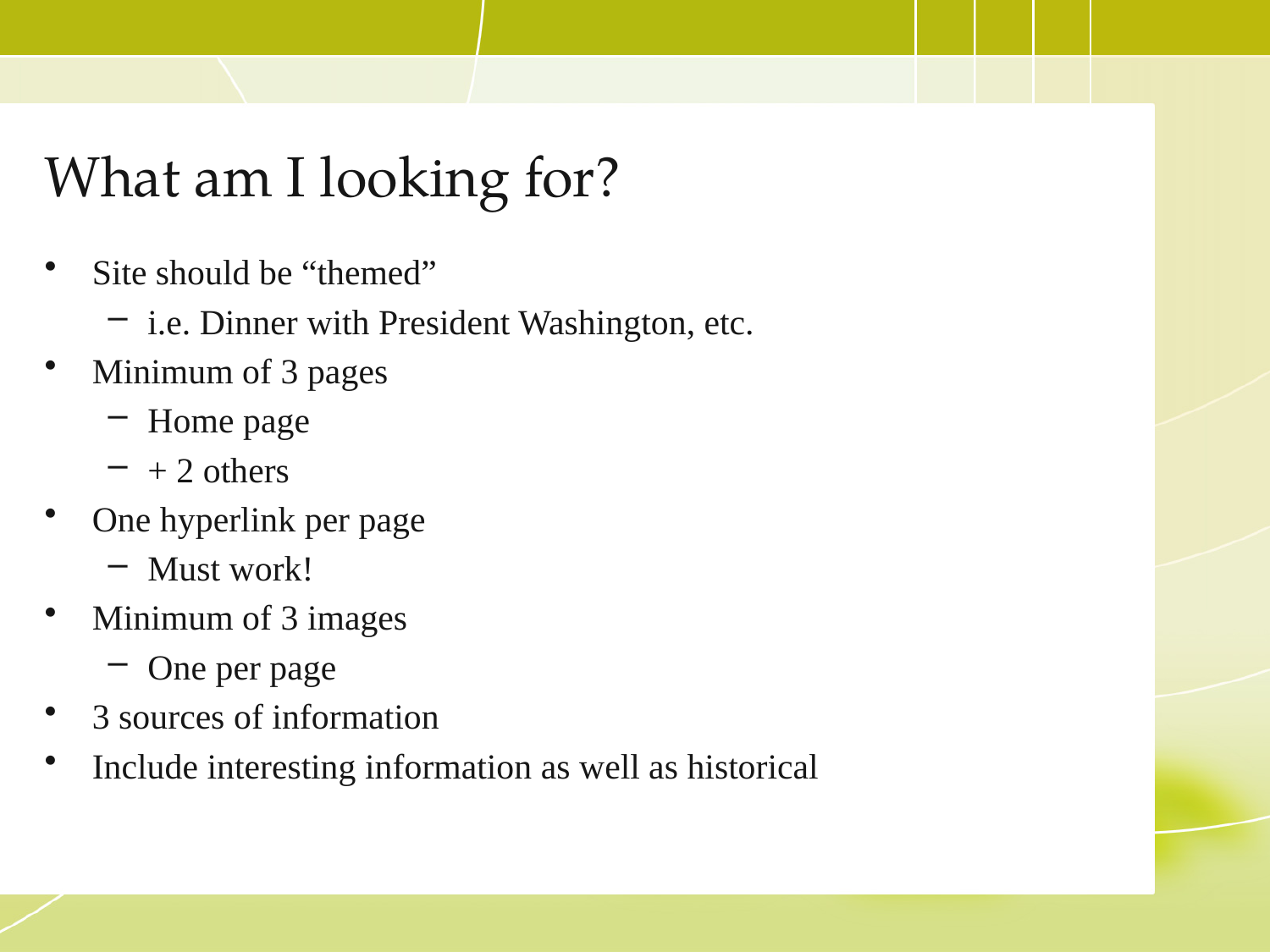

# What am I looking for?
Site should be “themed”
i.e. Dinner with President Washington, etc.
Minimum of 3 pages
Home page
+ 2 others
One hyperlink per page
Must work!
Minimum of 3 images
One per page
3 sources of information
Include interesting information as well as historical